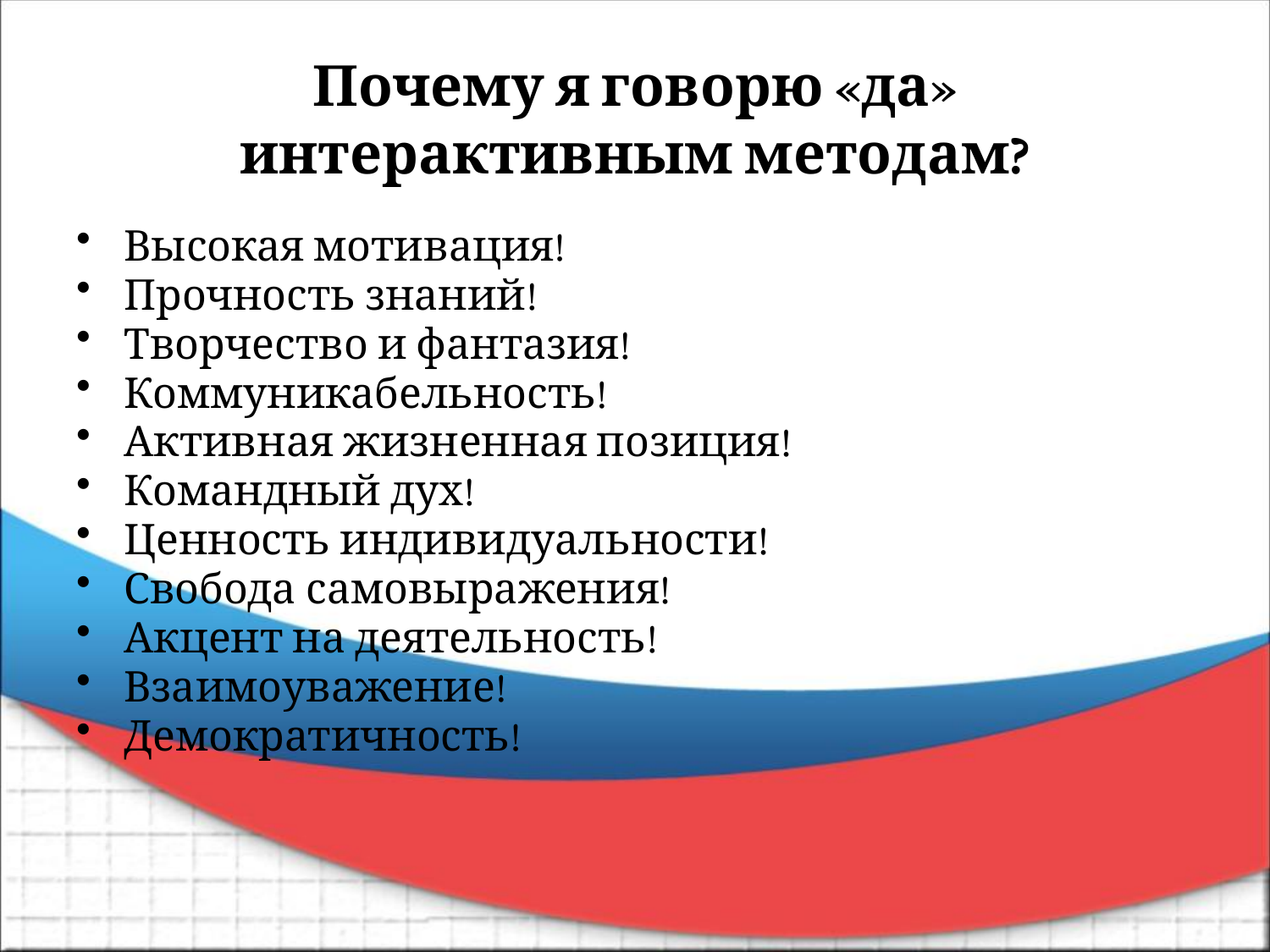

# Почему я говорю «да» интерактивным методам?
Высокая мотивация!
Прочность знаний!
Творчество и фантазия!
Коммуникабельность!
Активная жизненная позиция!
Командный дух!
Ценность индивидуальности!
Свобода самовыражения!
Акцент на деятельность!
Взаимоуважение!
Демократичность!